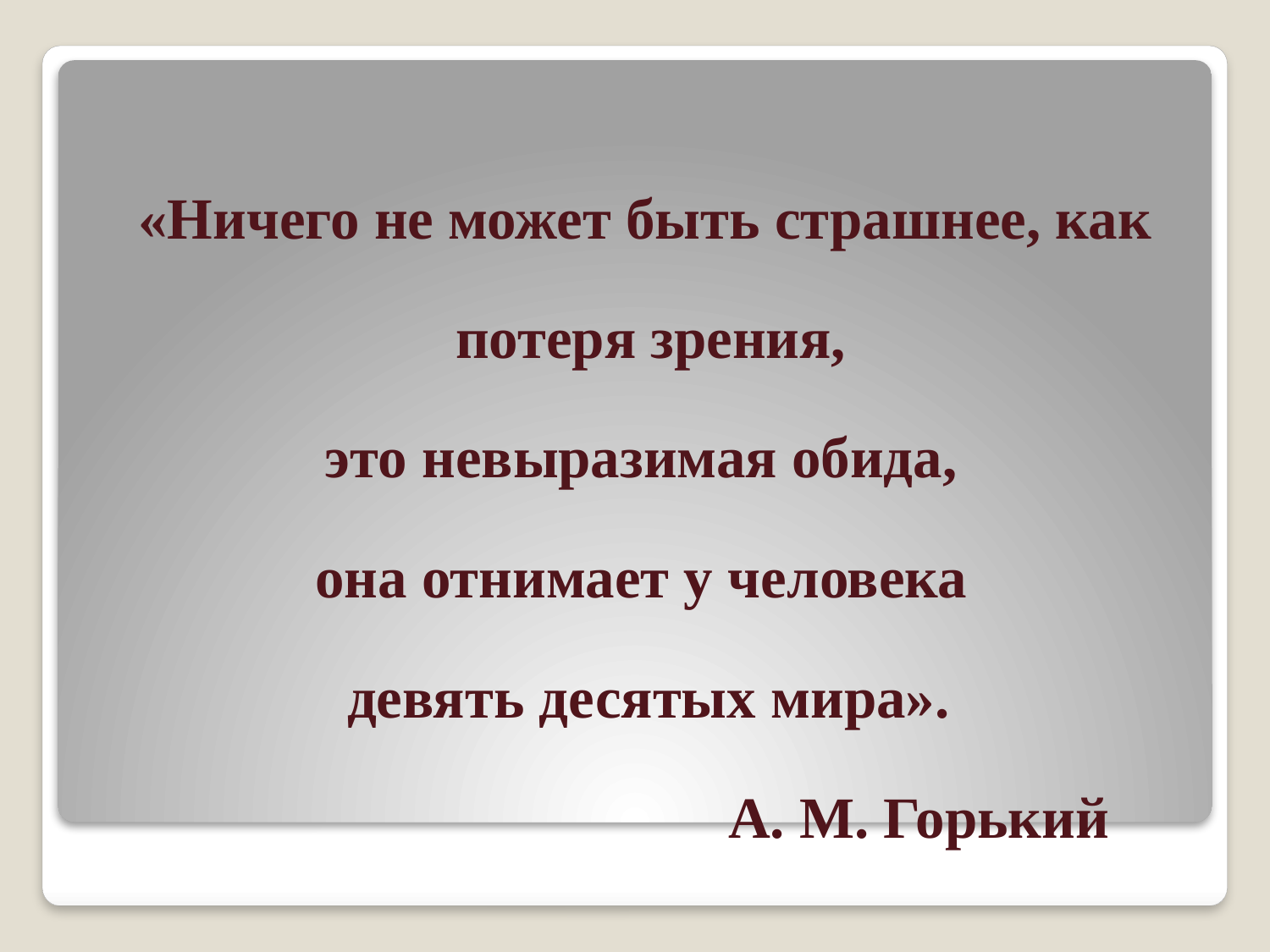

«Ничего не может быть страшнее, как потеря зрения,
это невыразимая обида,
она отнимает у человека
 девять десятых мира».
                                       А. М. Горький